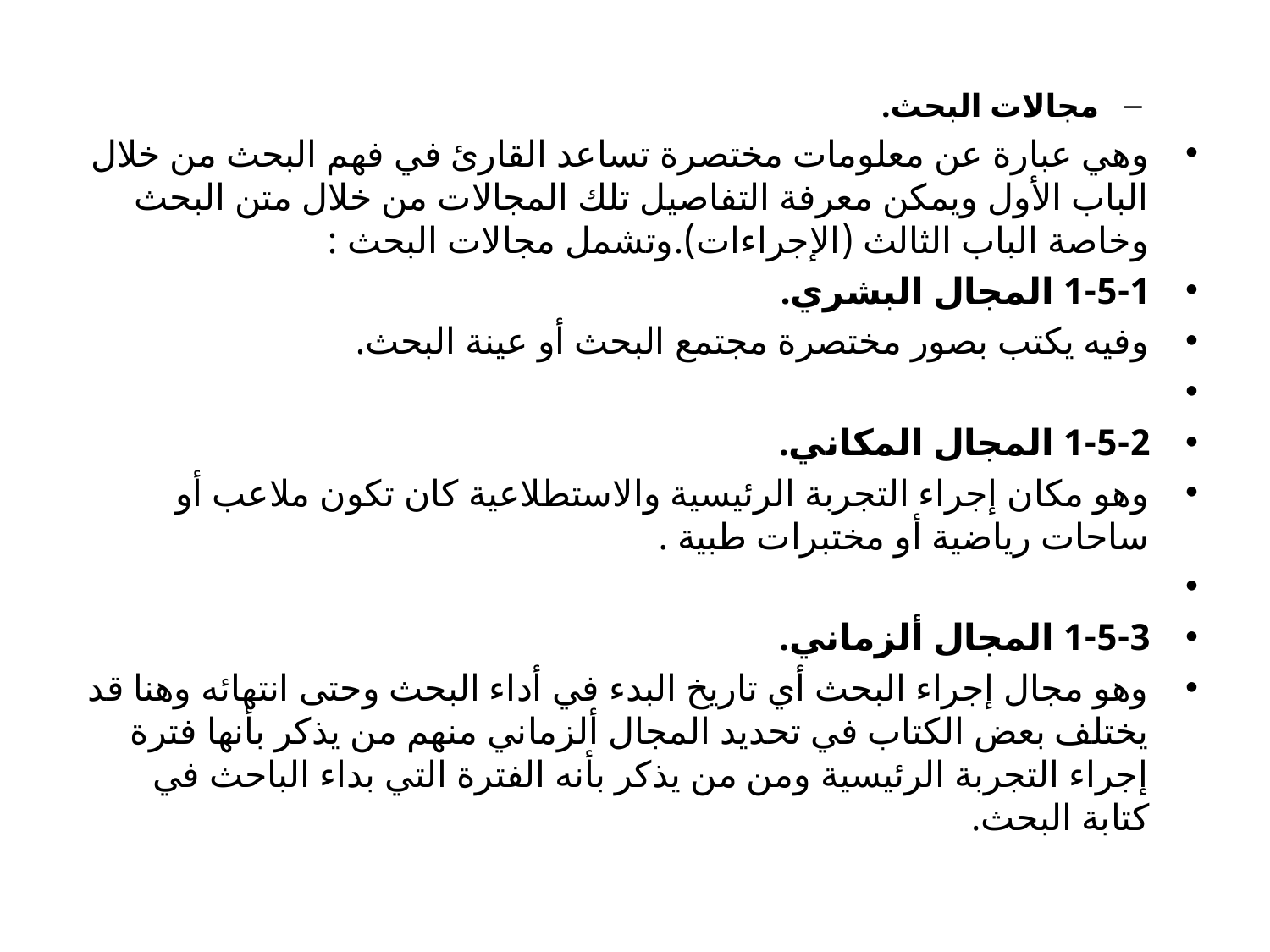

مجالات البحث.
وهي عبارة عن معلومات مختصرة تساعد القارئ في فهم البحث من خلال الباب الأول ويمكن معرفة التفاصيل تلك المجالات من خلال متن البحث وخاصة الباب الثالث (الإجراءات).وتشمل مجالات البحث :
1-5-1 المجال البشري.
وفيه يكتب بصور مختصرة مجتمع البحث أو عينة البحث.

1-5-2 المجال المكاني.
وهو مكان إجراء التجربة الرئيسية والاستطلاعية كان تكون ملاعب أو ساحات رياضية أو مختبرات طبية .

1-5-3 المجال ألزماني.
وهو مجال إجراء البحث أي تاريخ البدء في أداء البحث وحتى انتهائه وهنا قد يختلف بعض الكتاب في تحديد المجال ألزماني منهم من يذكر بأنها فترة إجراء التجربة الرئيسية ومن من يذكر بأنه الفترة التي بداء الباحث في كتابة البحث.